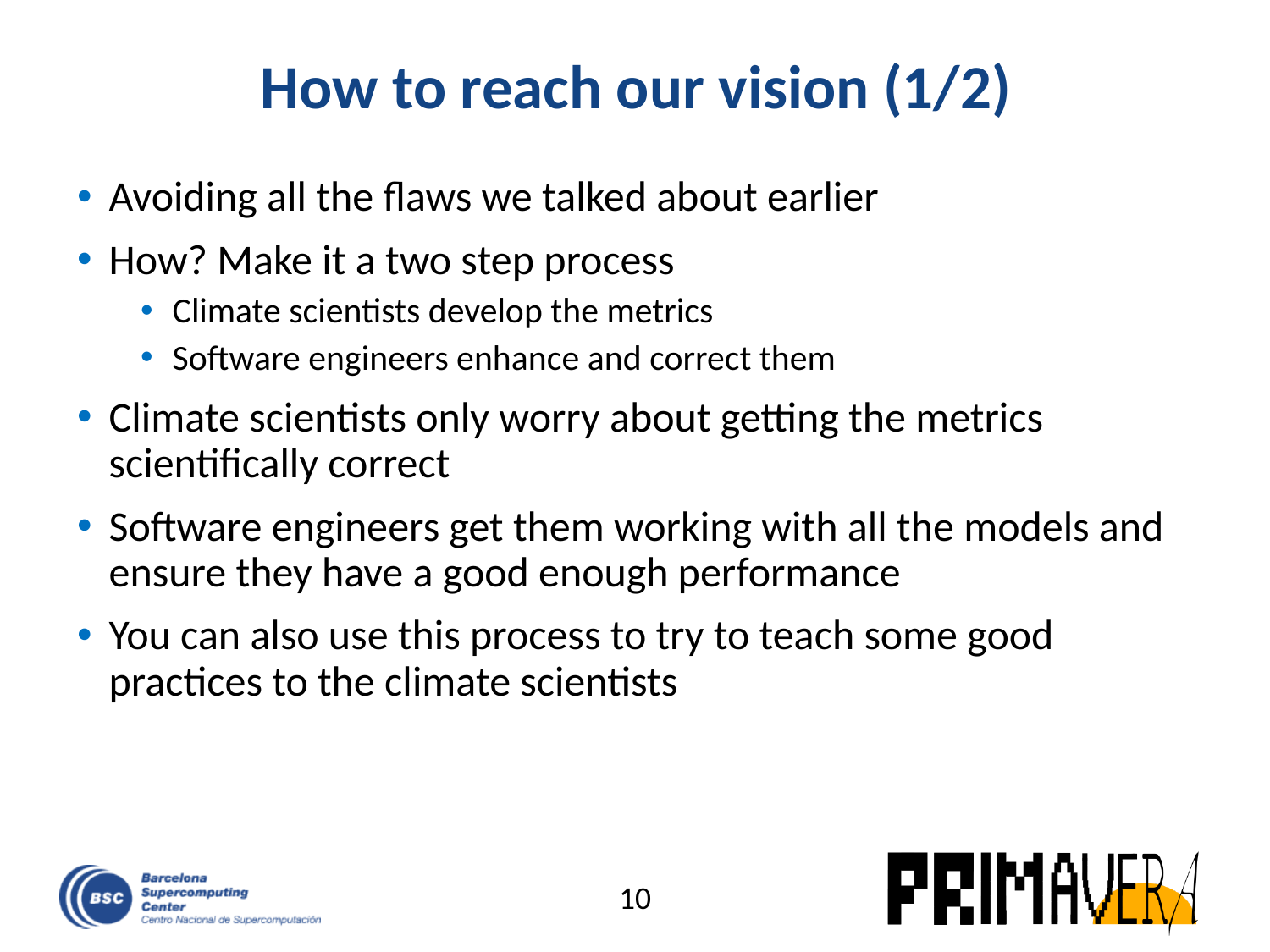

# How to reach our vision (1/2)
Avoiding all the flaws we talked about earlier
How? Make it a two step process
Climate scientists develop the metrics
Software engineers enhance and correct them
Climate scientists only worry about getting the metrics scientifically correct
Software engineers get them working with all the models and ensure they have a good enough performance
You can also use this process to try to teach some good practices to the climate scientists